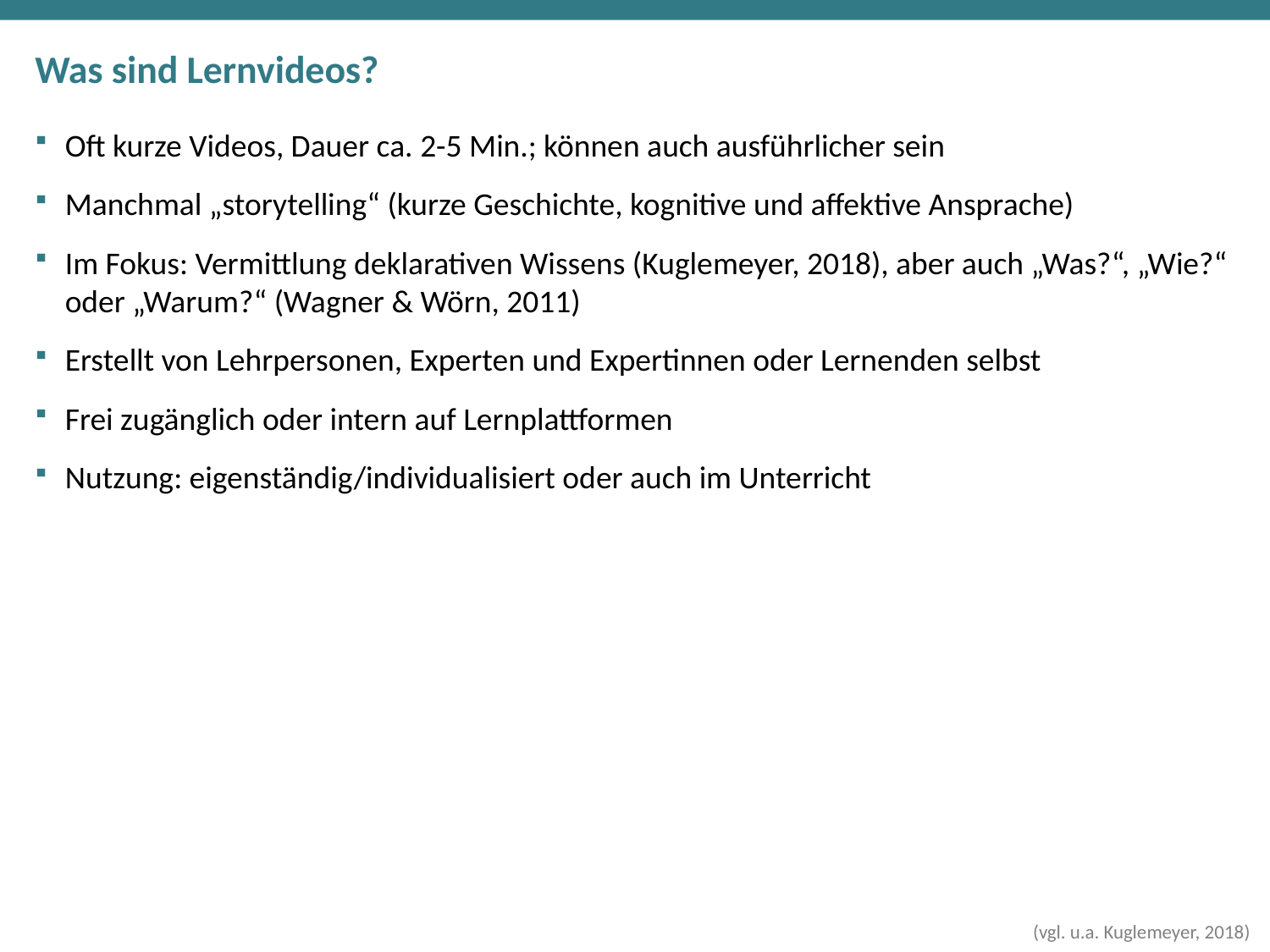

# Was sind Lernvideos?
Oft kurze Videos, Dauer ca. 2-5 Min.; können auch ausführlicher sein
Manchmal „storytelling“ (kurze Geschichte, kognitive und affektive Ansprache)
Im Fokus: Vermittlung deklarativen Wissens (Kuglemeyer, 2018), aber auch „Was?“, „Wie?“ oder „Warum?“ (Wagner & Wörn, 2011)
Erstellt von Lehrpersonen, Experten und Expertinnen oder Lernenden selbst
Frei zugänglich oder intern auf Lernplattformen
Nutzung: eigenständig/individualisiert oder auch im Unterricht

 (vgl. u.a. Kuglemeyer, 2018)